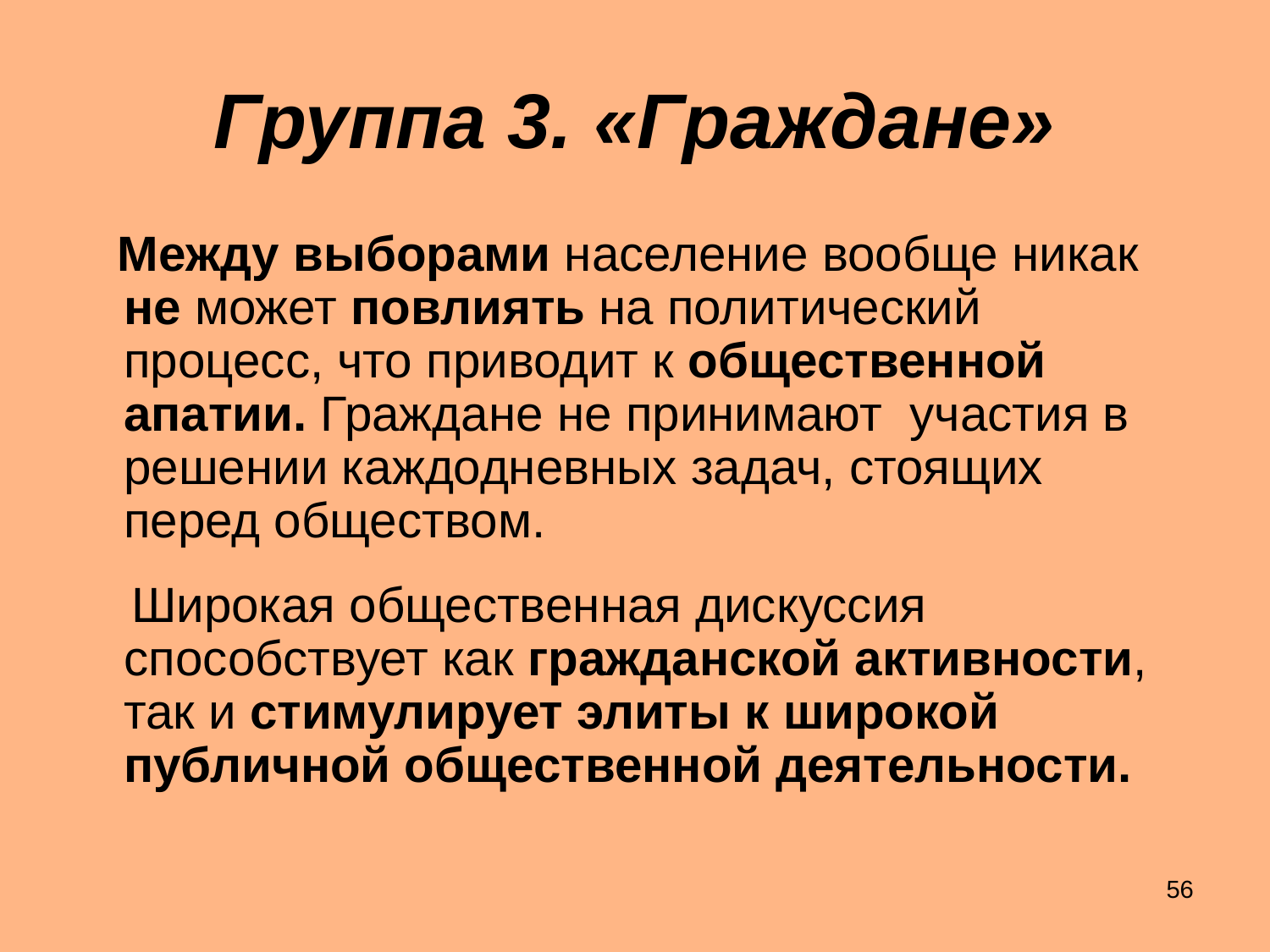

# Группа 3. «Граждане»
   Между выборами население вообще никак не может повлиять на политический процесс, что приводит к общественной апатии. Граждане не принимают  участия в решении каждодневных задач, стоящих перед обществом.
    Широкая общественная дискуссия способствует как гражданской активности, так и стимулирует элиты к широкой публичной общественной деятельности.
56